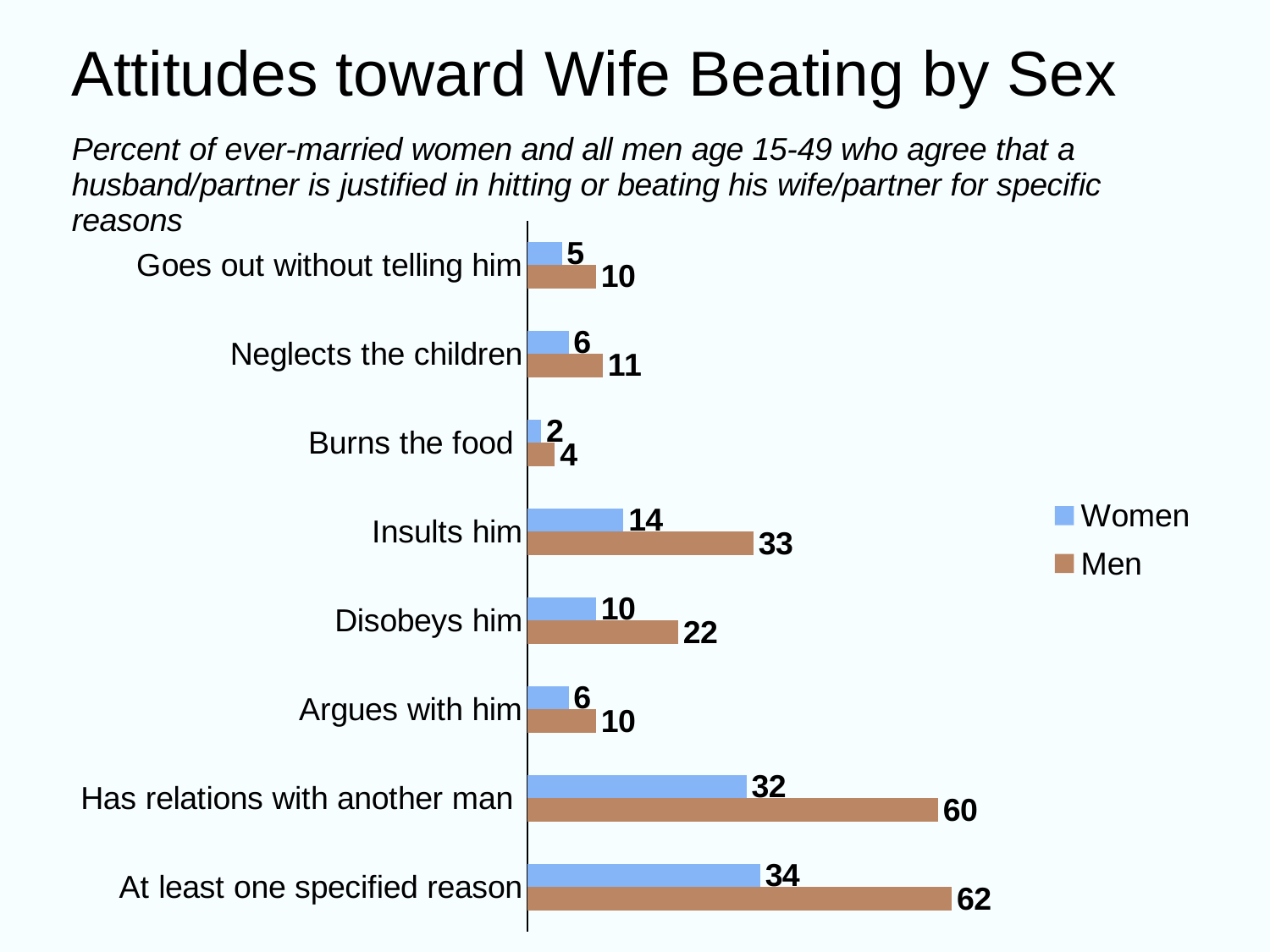

### Chart

| Category | Men | Women |
|---|---|---|
| At least one specified reason | 62.0 | 34.0 |
| Has relations with another man  | 60.0 | 32.0 |
| Argues with him | 10.0 | 6.0 |
| Disobeys him | 22.0 | 10.0 |
| Insults him | 33.0 | 14.0 |
| Burns the food  | 4.0 | 2.0 |
| Neglects the children | 11.0 | 6.0 |
| Goes out without telling him | 10.0 | 5.0 |